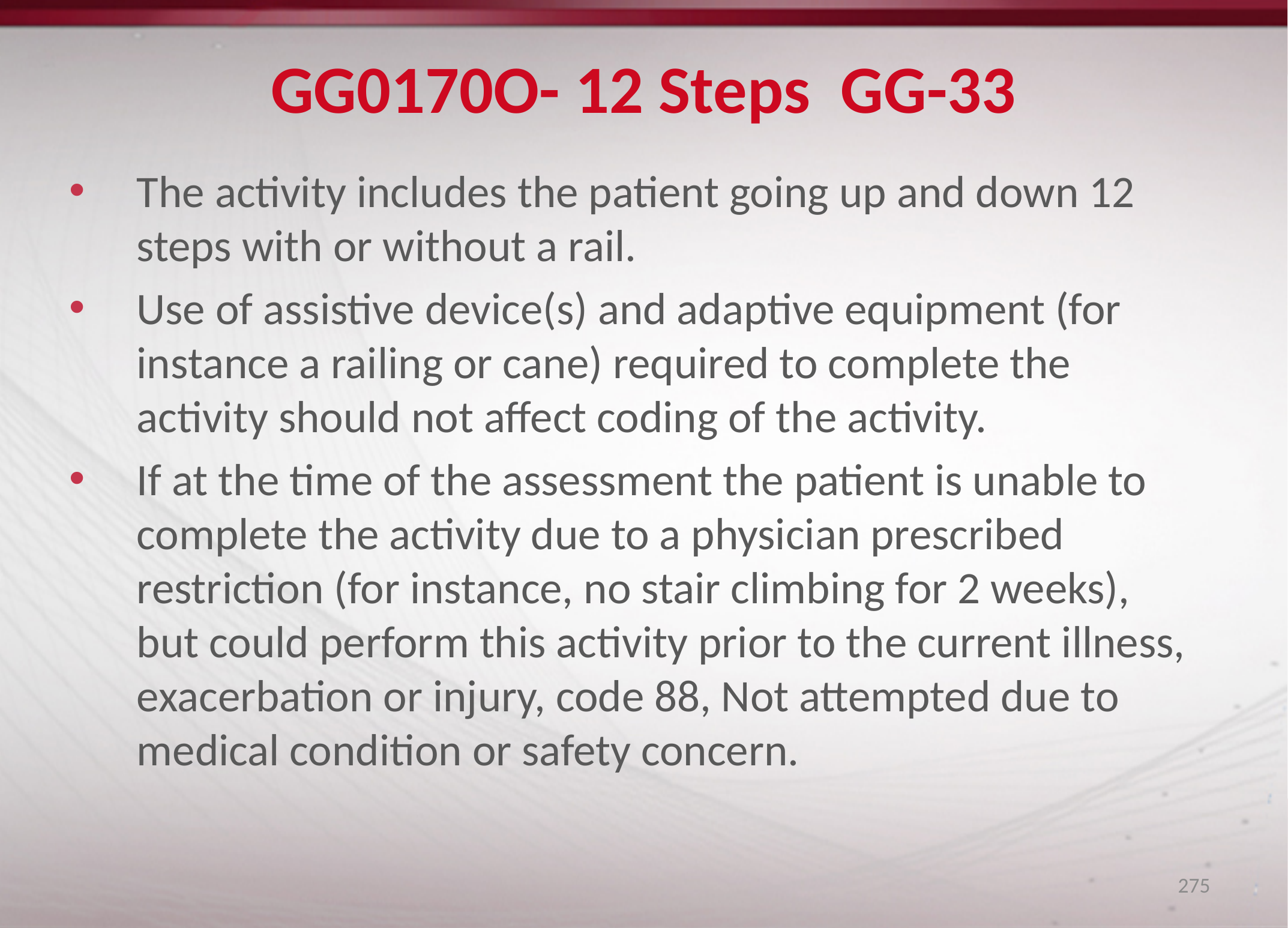

# GG0170O- 12 Steps  GG-33
The activity includes the patient going up and down 12 steps with or without a rail.
Use of assistive device(s) and adaptive equipment (for instance a railing or cane) required to complete the activity should not affect coding of the activity.
If at the time of the assessment the patient is unable to complete the activity due to a physician prescribed restriction (for instance, no stair climbing for 2 weeks), but could perform this activity prior to the current illness, exacerbation or injury, code 88, Not attempted due to medical condition or safety concern.

275